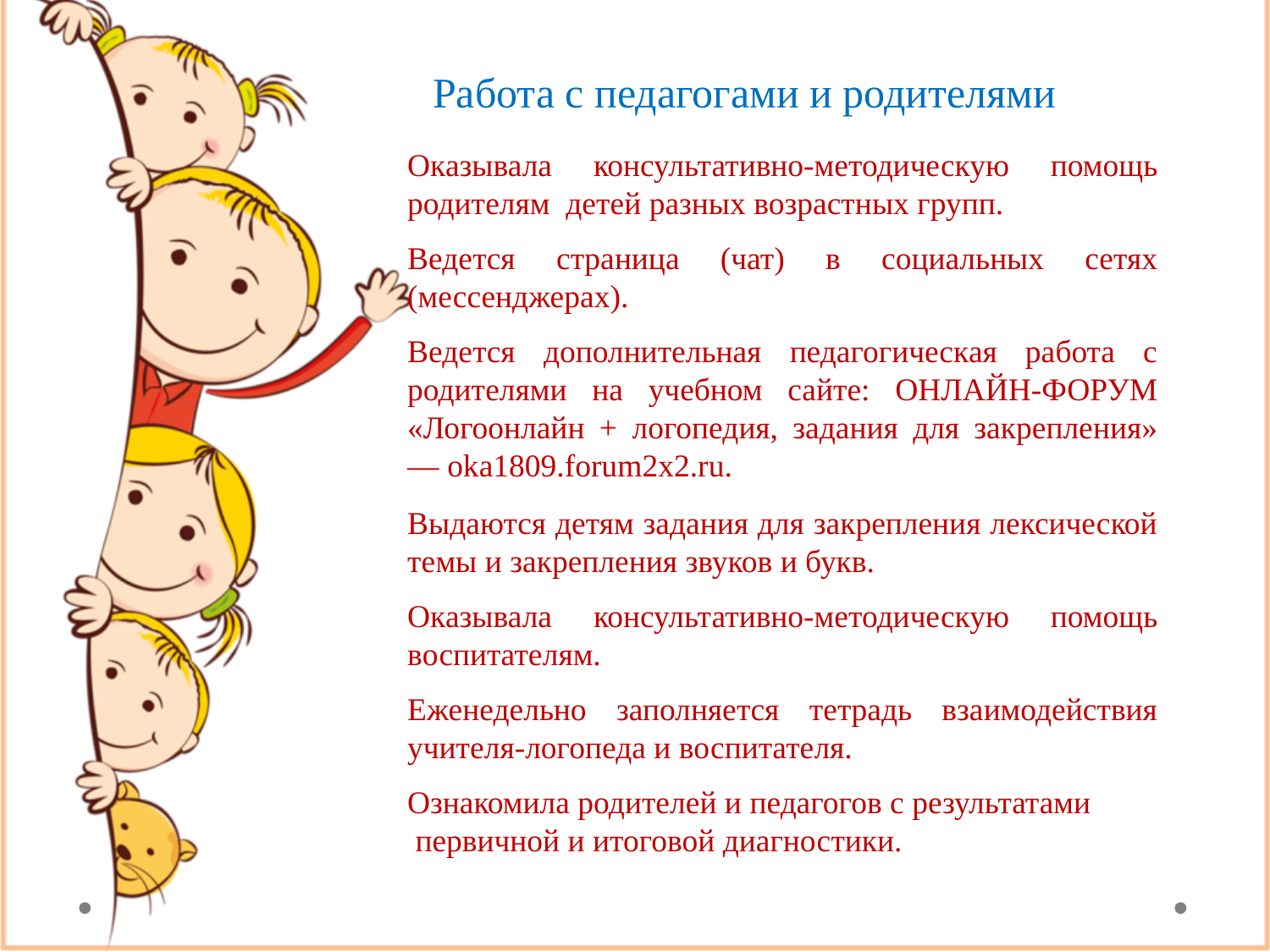

Работа с педагогами и родителями
Оказывала консультативно-методическую помощь родителям  детей разных возрастных групп.

Ведется страница (чат) в социальных сетях (мессенджерах).

Ведется дополнительная педагогическая работа с родителями на учебном сайте: ОНЛАЙН-ФОРУМ «Логоонлайн + логопедия, задания для закрепления» — oka1809.forum2x2.ru.

Выдаются детям задания для закрепления лексической темы и закрепления звуков и букв.

Оказывала консультативно-методическую помощь воспитателям.

Еженедельно заполняется тетрадь взаимодействия учителя-логопеда и воспитателя.

Ознакомила родителей и педагогов с результатами
 первичной и итоговой диагностики.